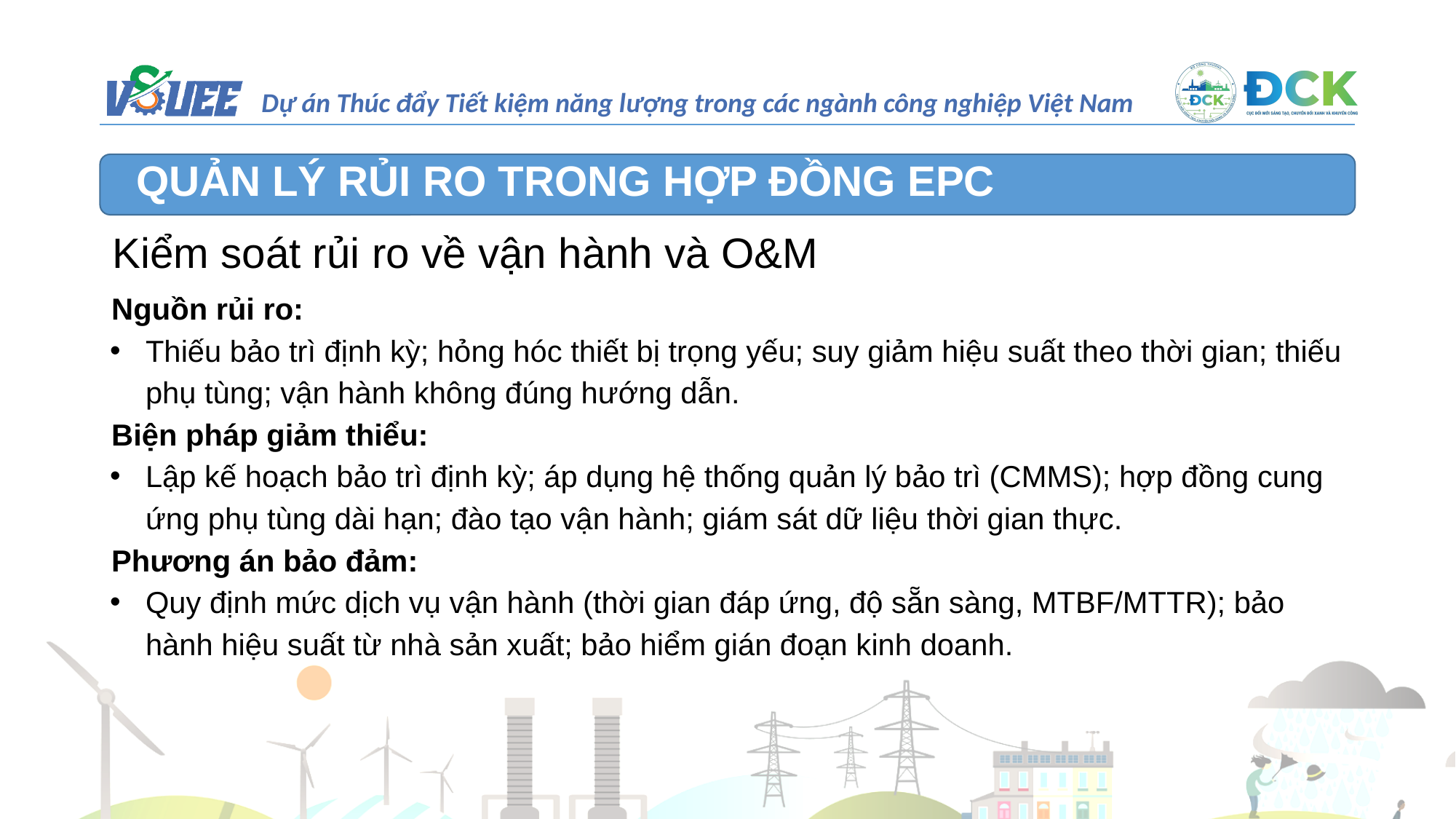

QUẢN LÝ RỦI RO TRONG HỢP ĐỒNG EPC
Kiểm soát rủi ro về vận hành và O&M
Nguồn rủi ro:
Thiếu bảo trì định kỳ; hỏng hóc thiết bị trọng yếu; suy giảm hiệu suất theo thời gian; thiếu phụ tùng; vận hành không đúng hướng dẫn.
Biện pháp giảm thiểu:
Lập kế hoạch bảo trì định kỳ; áp dụng hệ thống quản lý bảo trì (CMMS); hợp đồng cung ứng phụ tùng dài hạn; đào tạo vận hành; giám sát dữ liệu thời gian thực.
Phương án bảo đảm:
Quy định mức dịch vụ vận hành (thời gian đáp ứng, độ sẵn sàng, MTBF/MTTR); bảo hành hiệu suất từ nhà sản xuất; bảo hiểm gián đoạn kinh doanh.